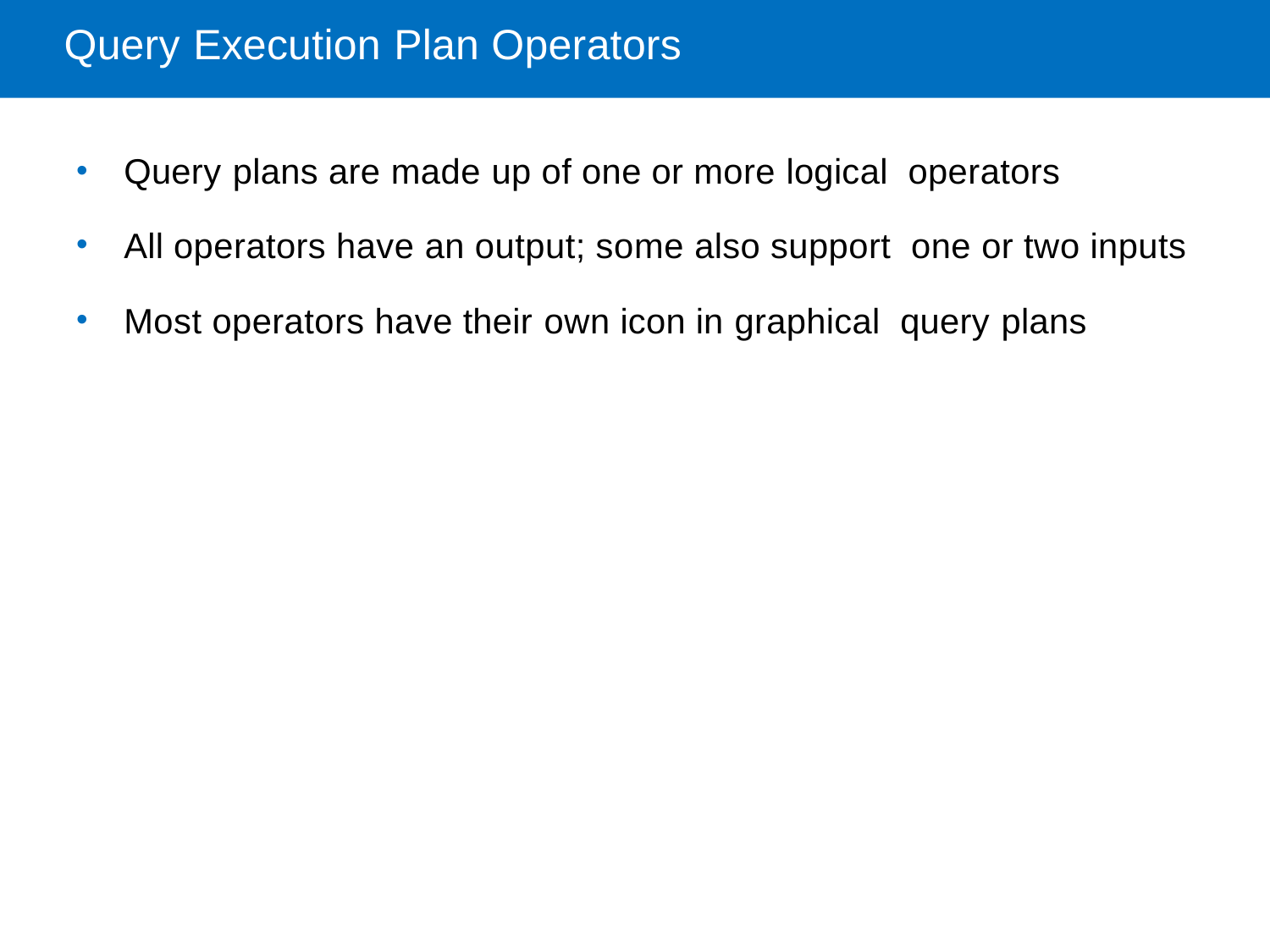

Query Execution Plan Operators

Query plans are made up of one or more logical  operators
All operators have an output; some also support  one or two inputs
Most operators have their own icon in graphical  query plans